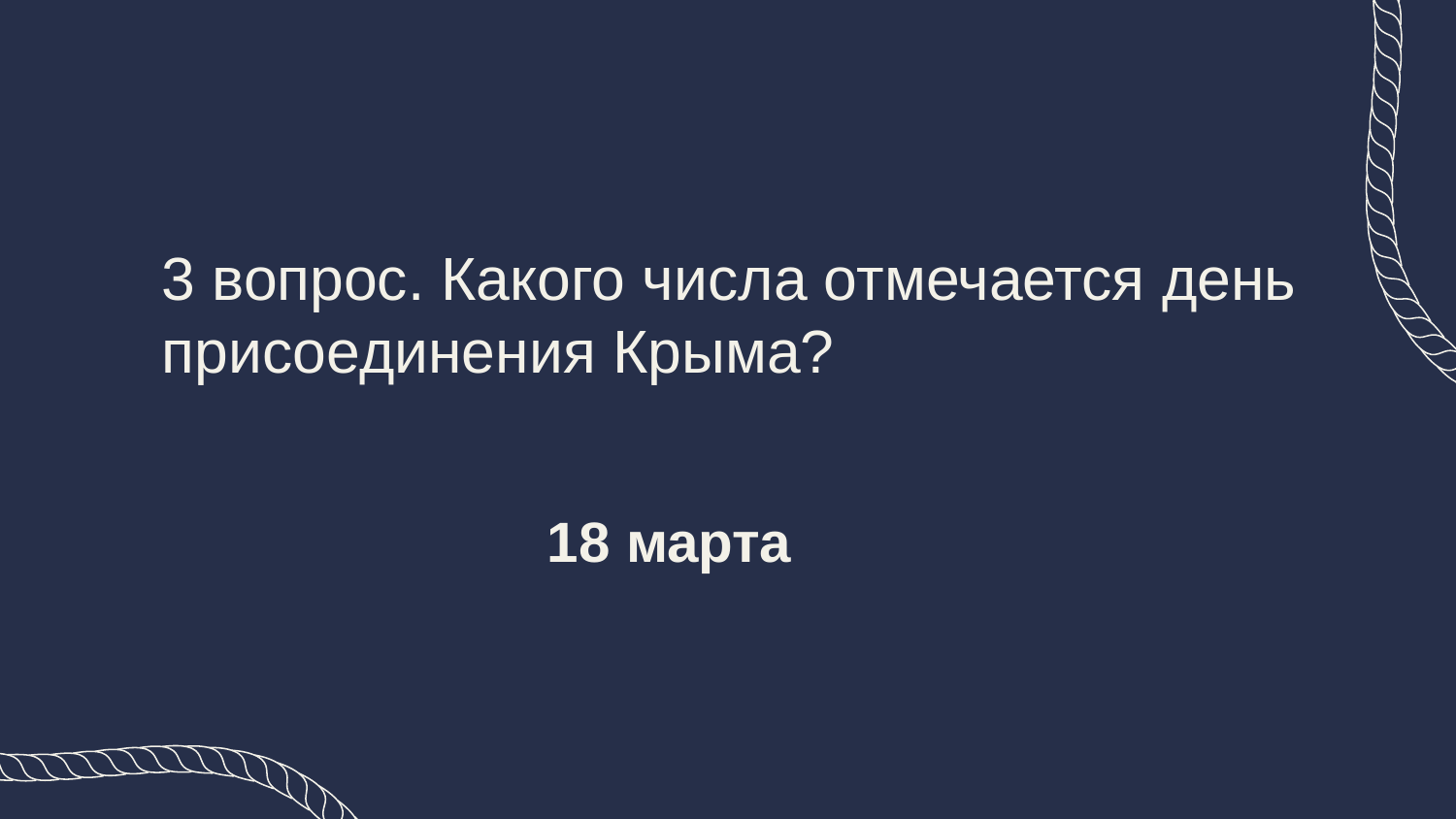

# 3 вопрос. Какого числа отмечается день присоединения Крыма?
18 марта